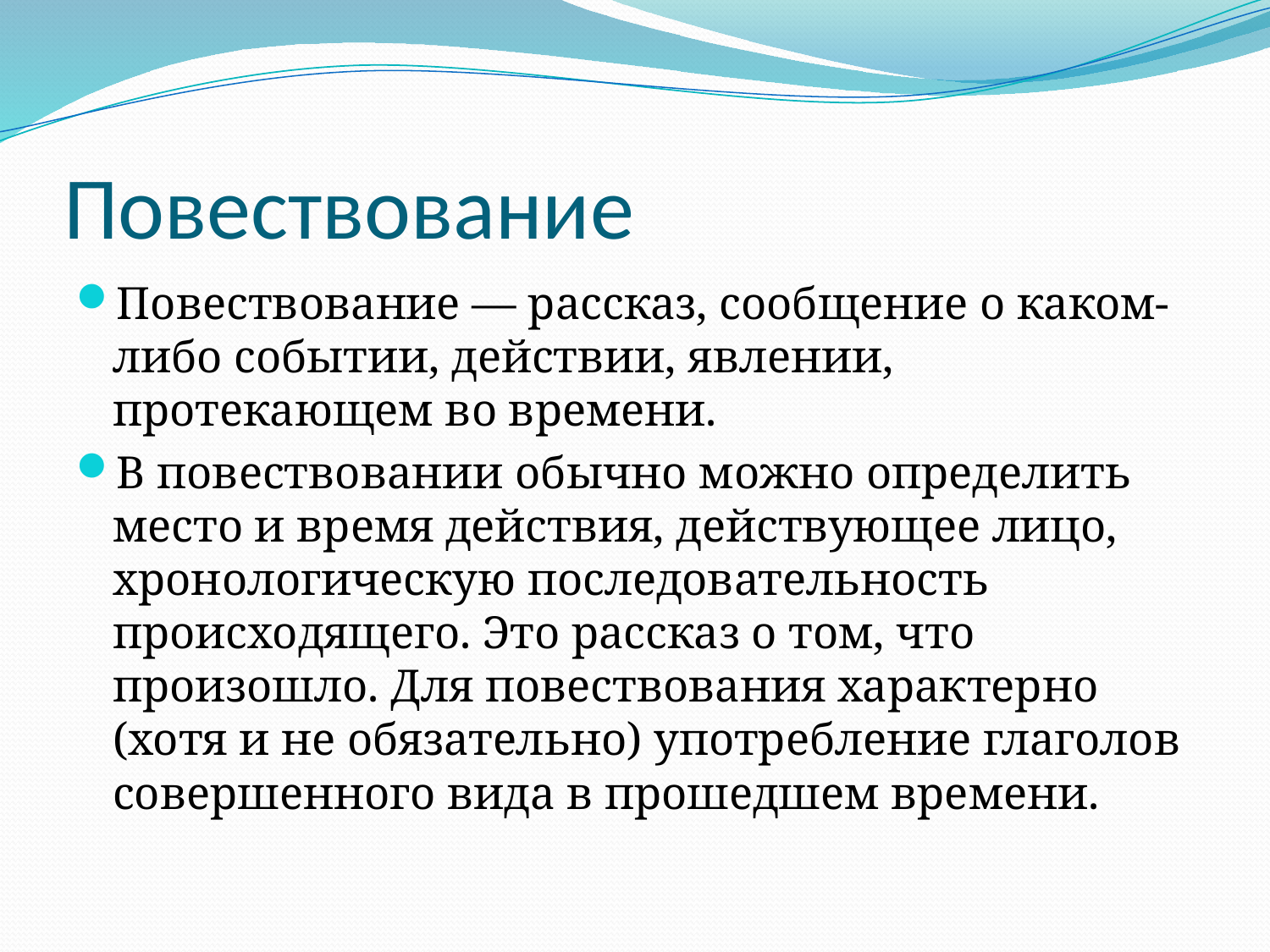

# Повествование
Повествование — рассказ, сообщение о каком-либо событии, действии, явлении, протекающем во времени.
В повествовании обычно можно определить место и время действия, действующее лицо, хронологическую последовательность происходящего. Это рассказ о том, что произошло. Для повествования характерно (хотя и не обязательно) употребление глаголов совершенного вида в прошедшем времени.